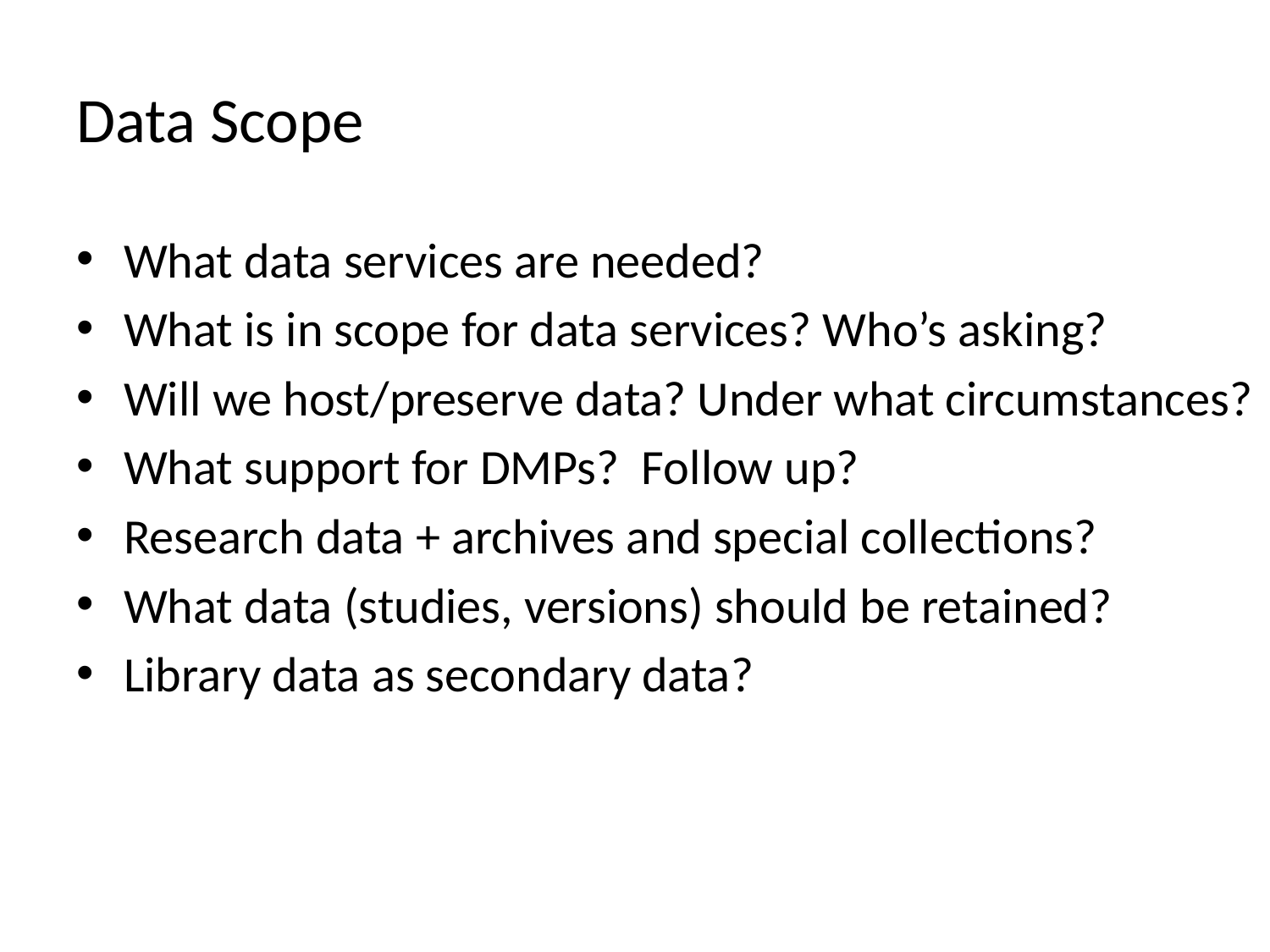

# Data Scope
What data services are needed?
What is in scope for data services? Who’s asking?
Will we host/preserve data? Under what circumstances?
What support for DMPs?  Follow up?
Research data + archives and special collections?
What data (studies, versions) should be retained?
Library data as secondary data?